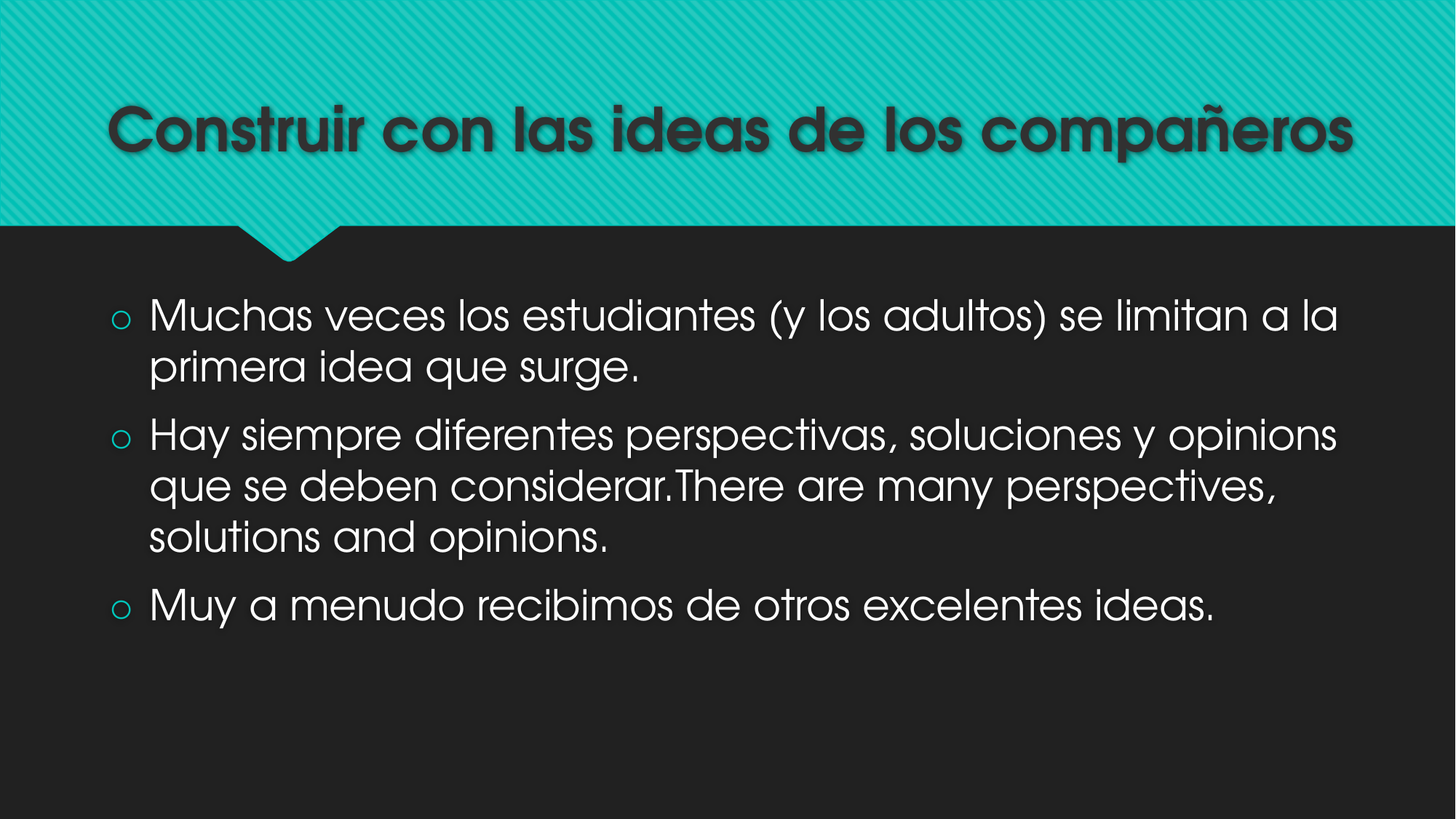

# Construir con las ideas de los compañeros
Muchas veces los estudiantes (y los adultos) se limitan a la primera idea que surge.
Hay siempre diferentes perspectivas, soluciones y opinions que se deben considerar.There are many perspectives, solutions and opinions.
Muy a menudo recibimos de otros excelentes ideas.